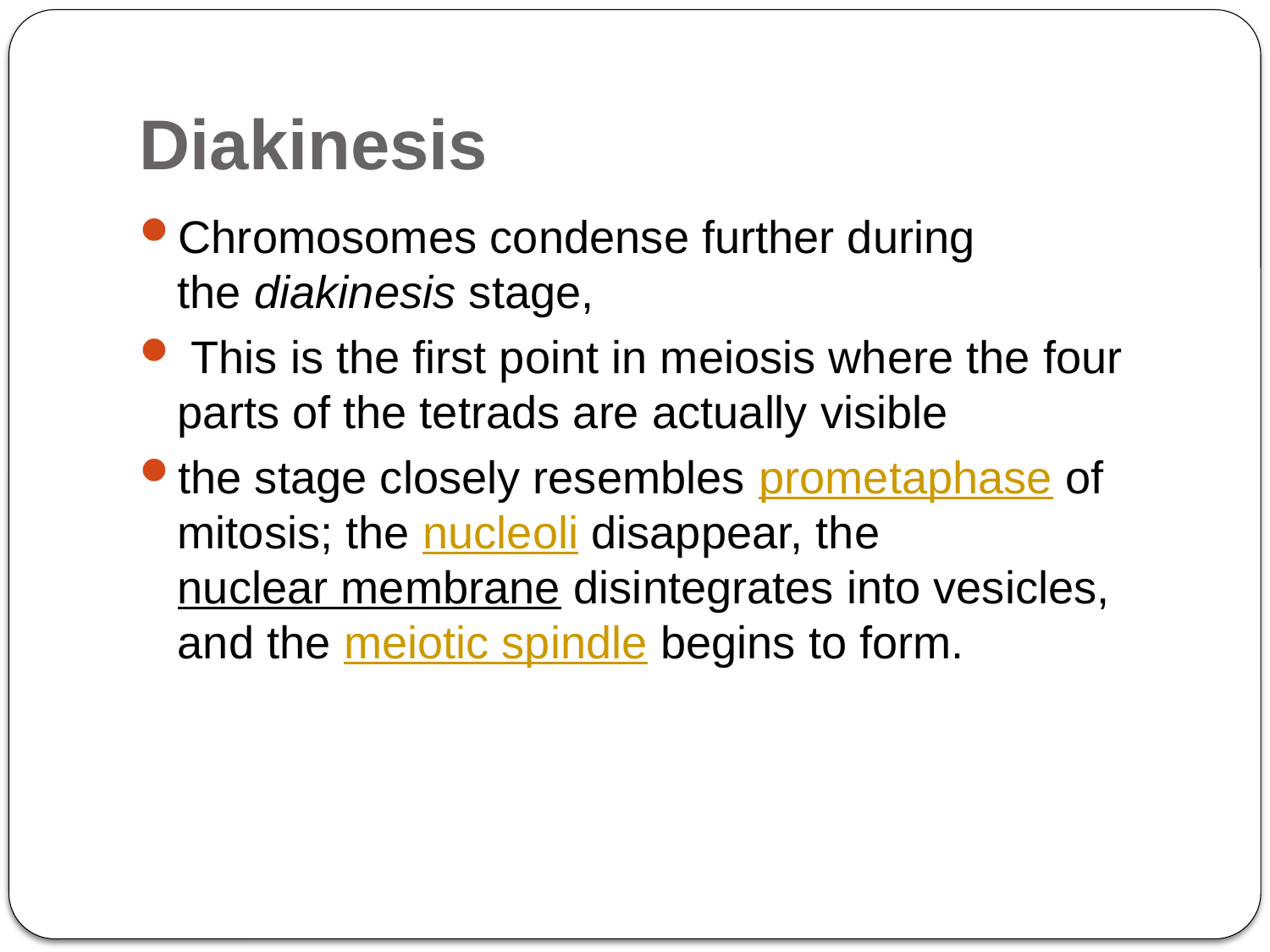

# Diakinesis
Chromosomes condense further during the diakinesis stage,
 This is the first point in meiosis where the four parts of the tetrads are actually visible
the stage closely resembles prometaphase of mitosis; the nucleoli disappear, the nuclear membrane disintegrates into vesicles, and the meiotic spindle begins to form.